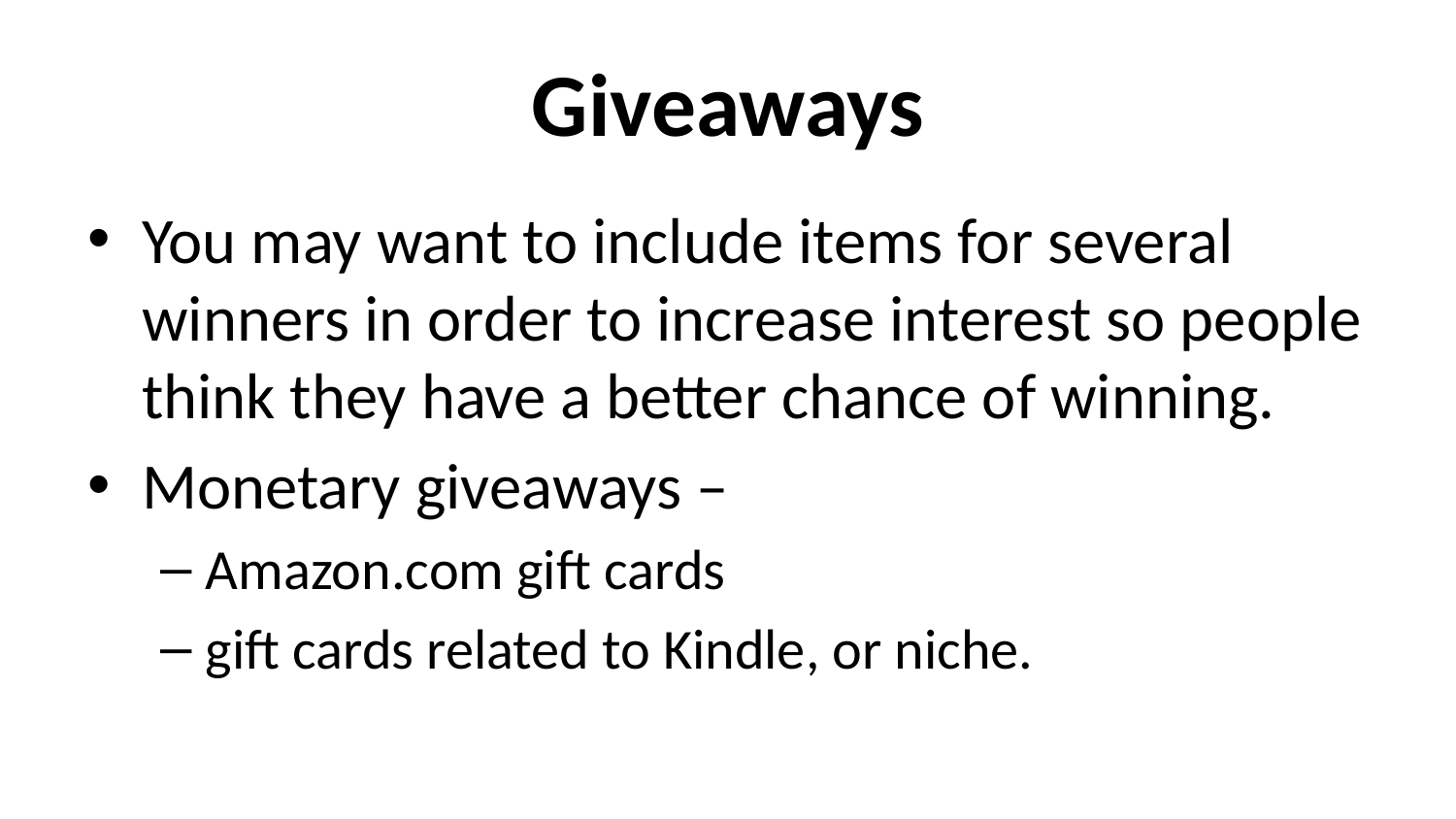

# Giveaways
You may want to include items for several winners in order to increase interest so people think they have a better chance of winning.
Monetary giveaways –
Amazon.com gift cards
gift cards related to Kindle, or niche.